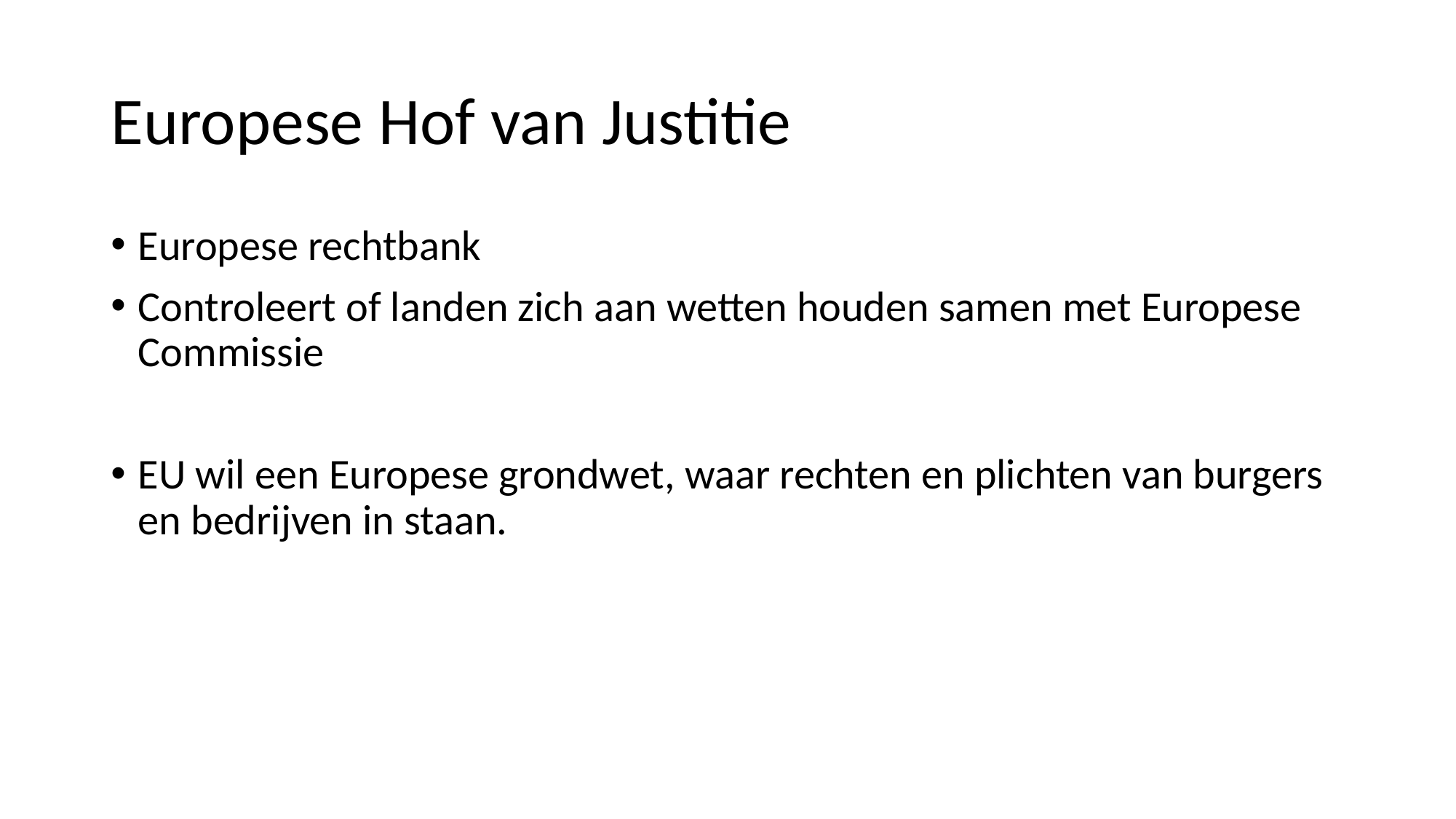

# Europese Hof van Justitie
Europese rechtbank
Controleert of landen zich aan wetten houden samen met Europese Commissie

EU wil een Europese grondwet, waar rechten en plichten van burgers en bedrijven in staan.